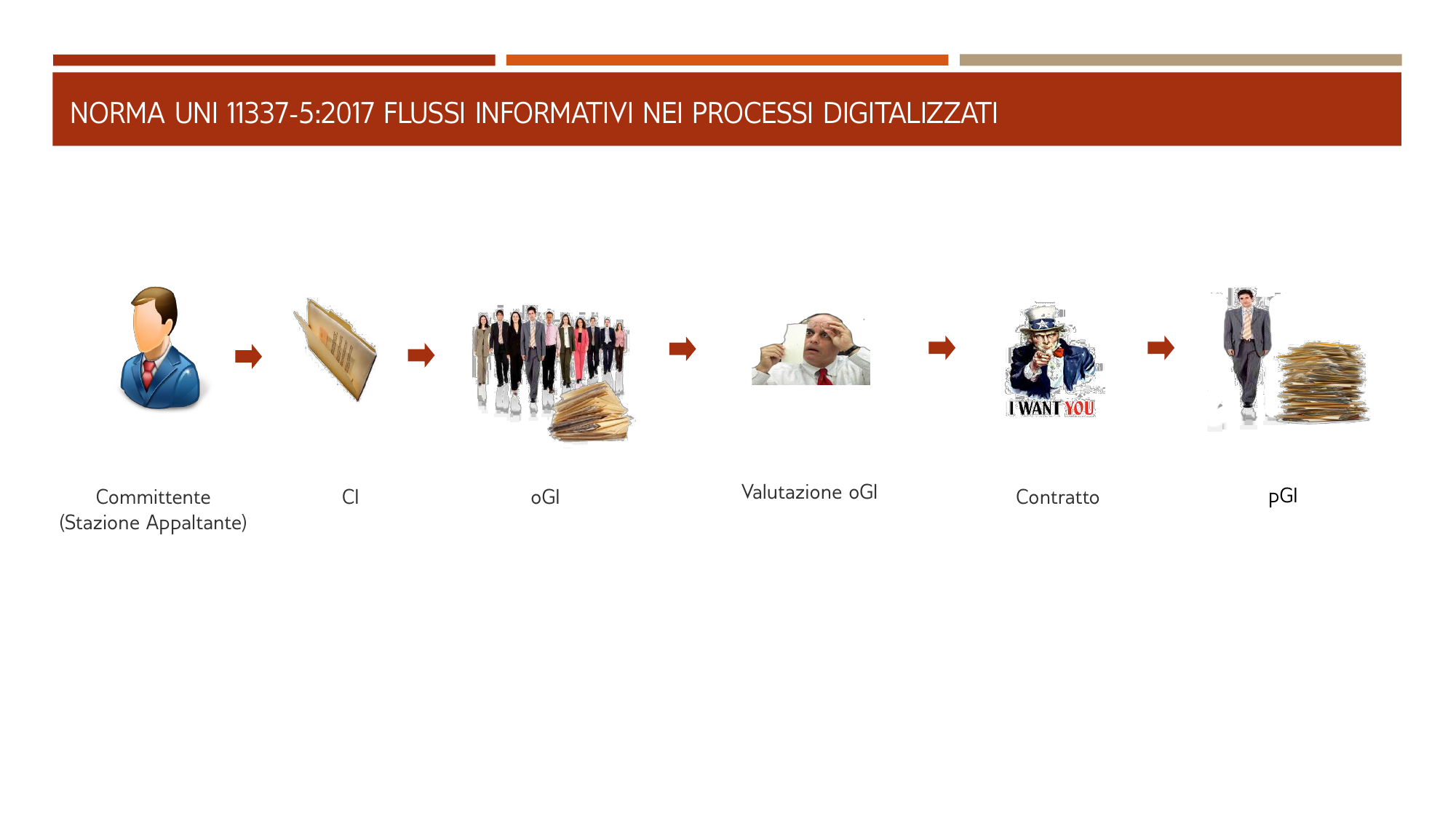

# Norma UNI 11337-5:2017 Flussi informativi nei processi digitalizzati

Valutazione oGI
pGI
Committente
(Stazione Appaltante)
CI
oGI
Contratto